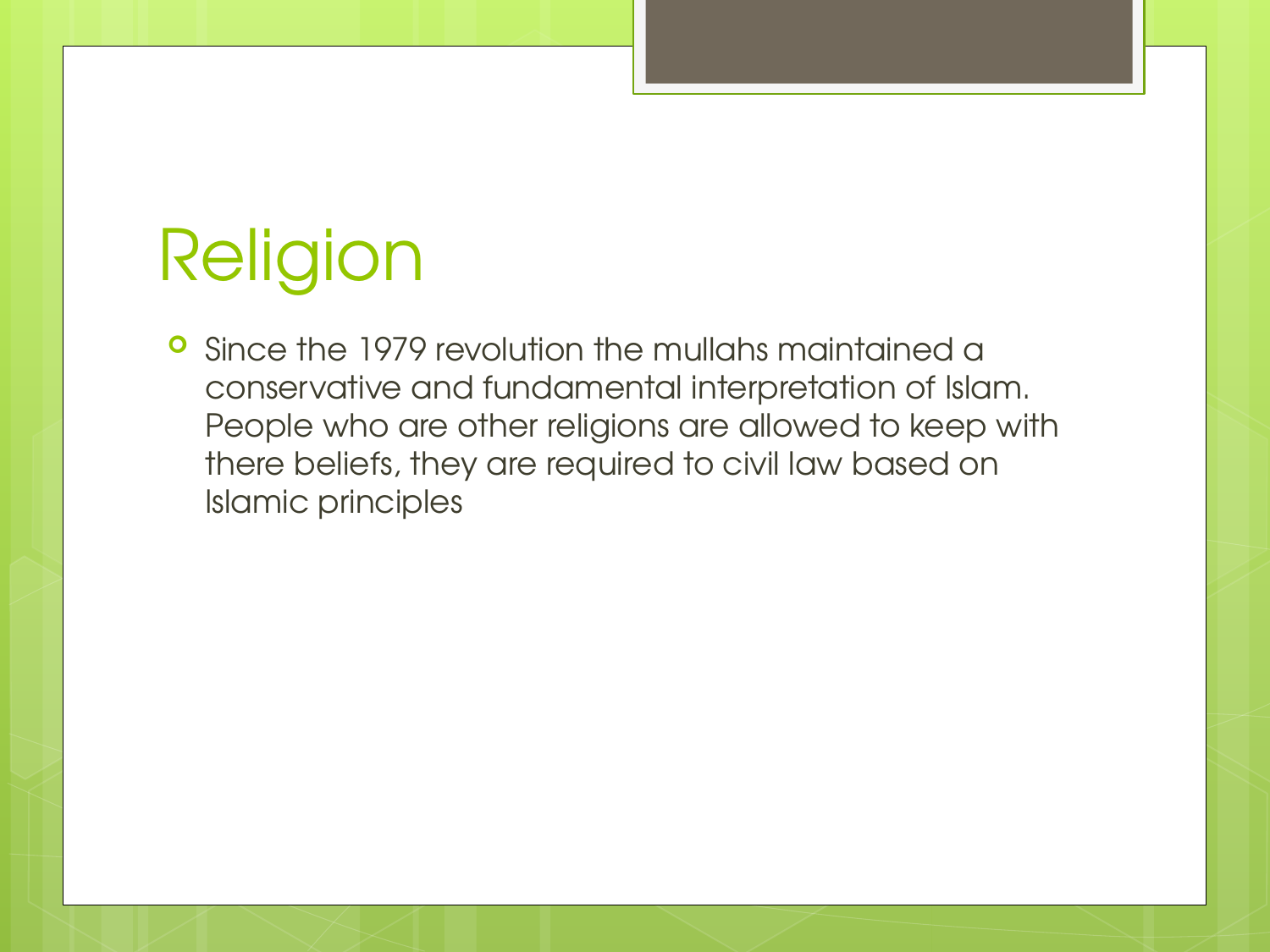

# Religion
Since the 1979 revolution the mullahs maintained a conservative and fundamental interpretation of Islam. People who are other religions are allowed to keep with there beliefs, they are required to civil law based on Islamic principles